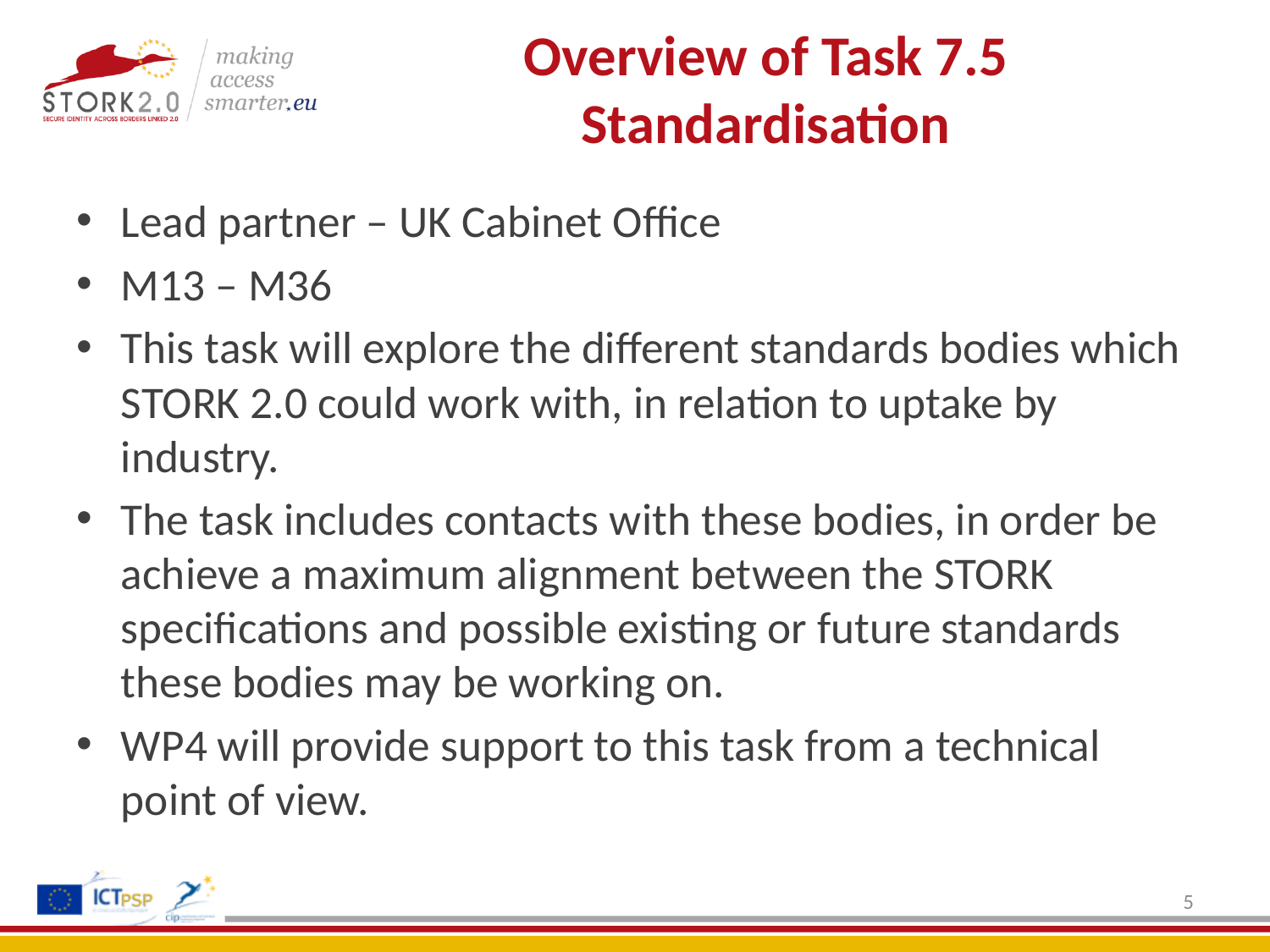

# Overview of Task 7.5 Standardisation
Lead partner – UK Cabinet Office
M13 – M36
This task will explore the different standards bodies which STORK 2.0 could work with, in relation to uptake by industry.
The task includes contacts with these bodies, in order be achieve a maximum alignment between the STORK specifications and possible existing or future standards these bodies may be working on.
WP4 will provide support to this task from a technical point of view.

5